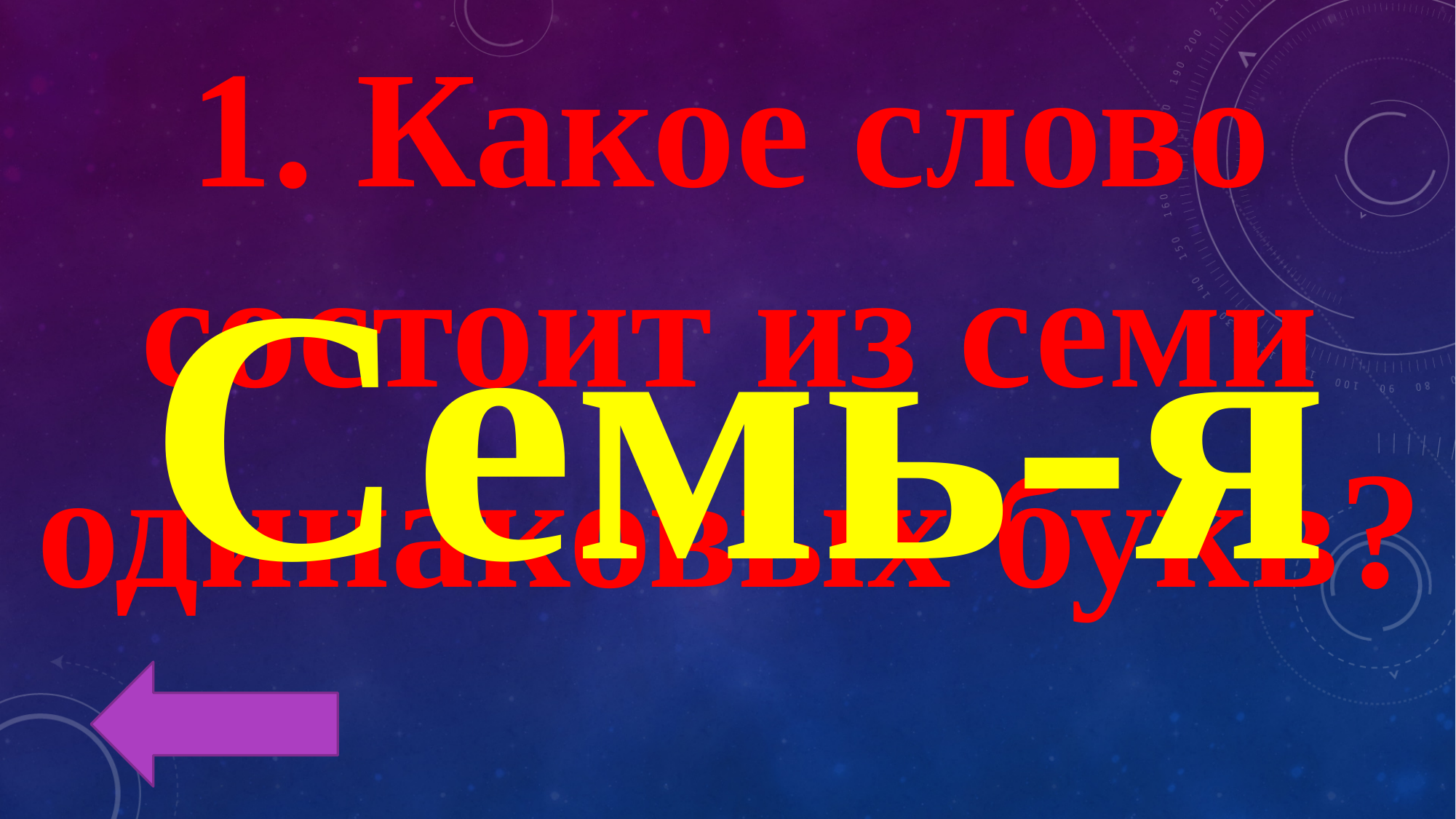

1. Какое слово состоит из семи одинаковых букв?
Семь-я